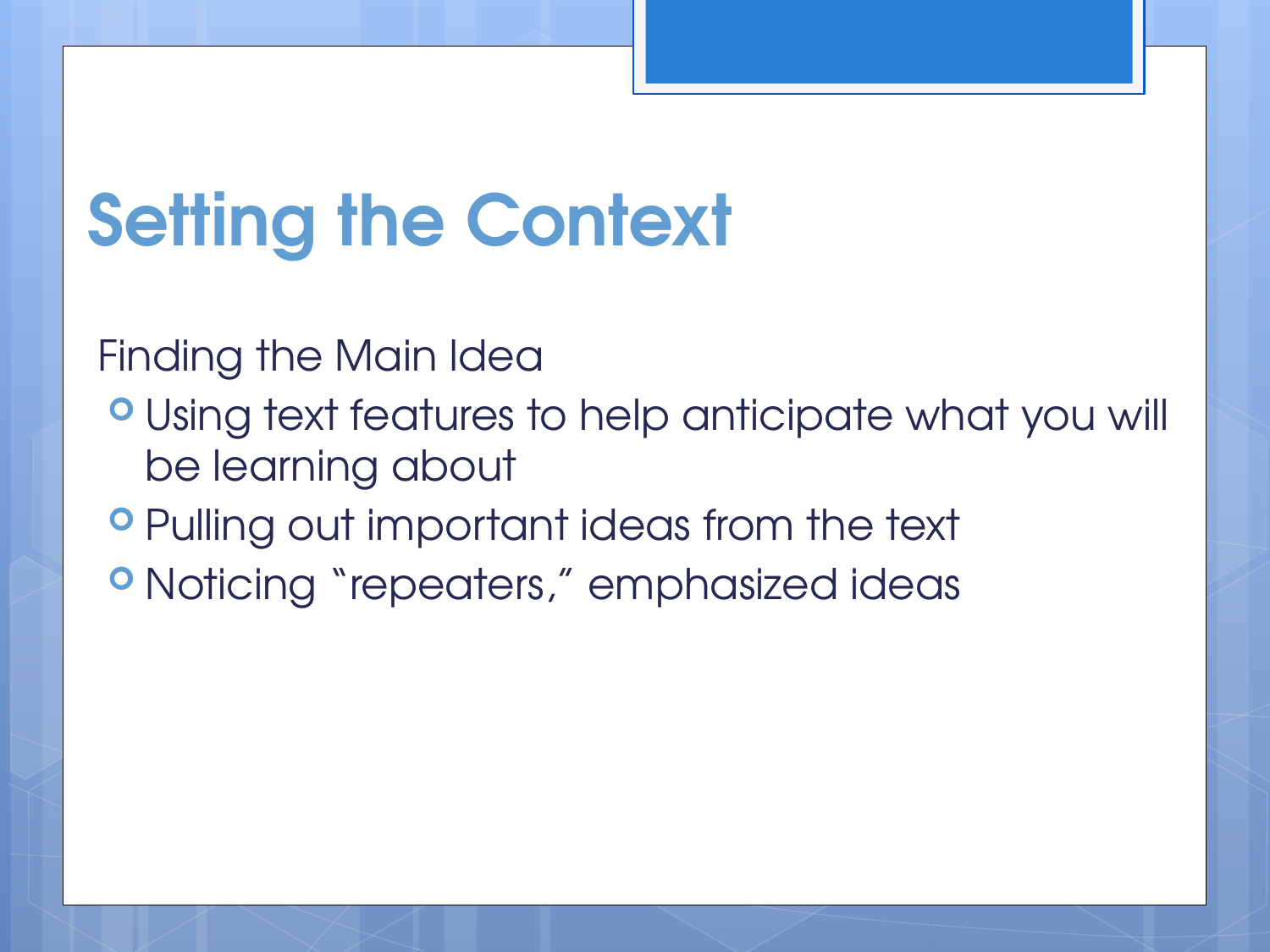

# Setting the Context
Finding the Main Idea
Using text features to help anticipate what you will be learning about
Pulling out important ideas from the text
Noticing “repeaters,” emphasized ideas